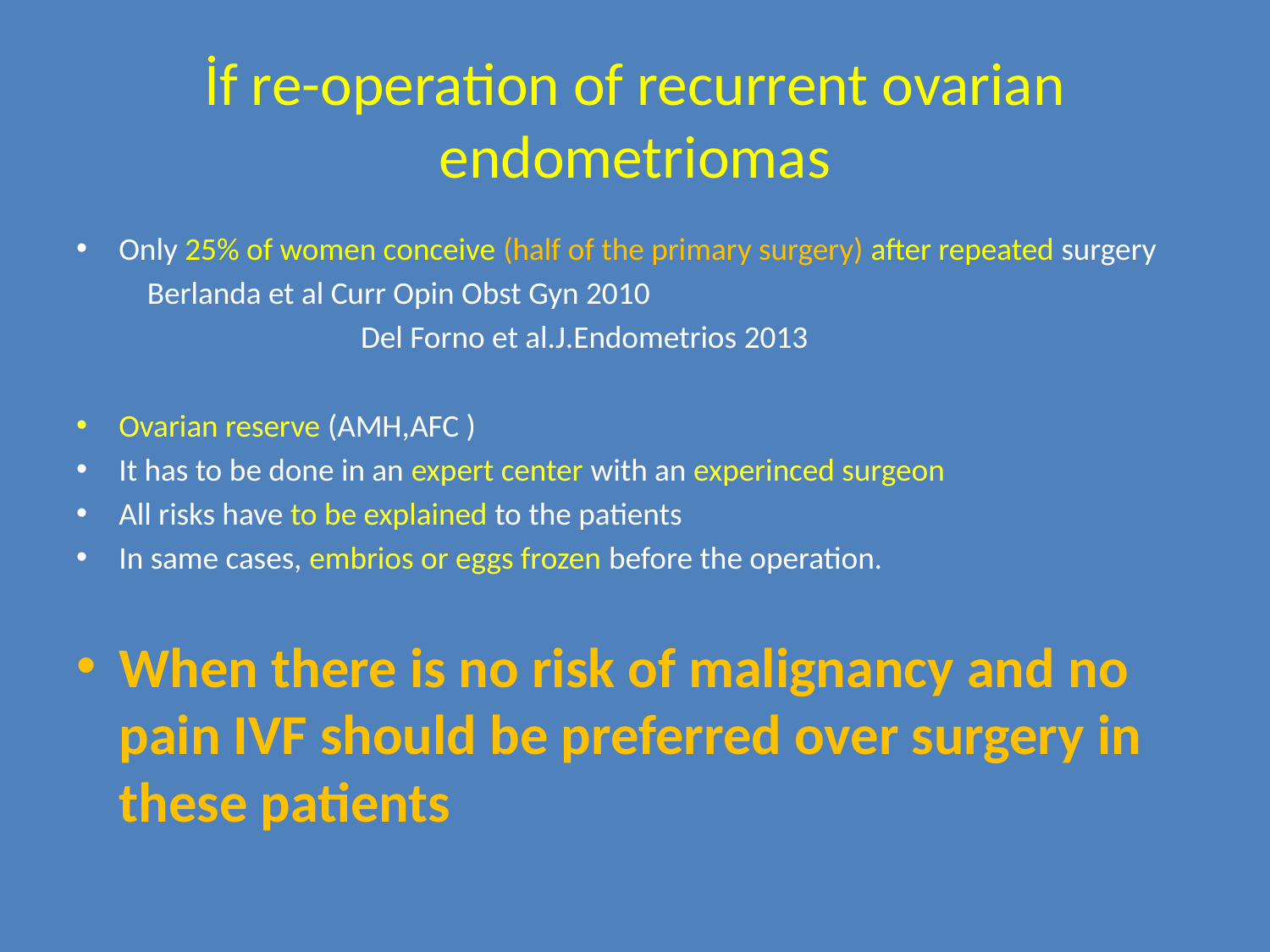

# İf re-operation of recurrent ovarian endometriomas
Only 25% of women conceive (half of the primary surgery) after repeated surgery
			Berlanda et al Curr Opin Obst Gyn 2010
                                  	Del Forno et al.J.Endometrios 2013

Ovarian reserve (AMH,AFC )
It has to be done in an expert center with an experinced surgeon
All risks have to be explained to the patients
In same cases, embrios or eggs frozen before the operation.

When there is no risk of malignancy and no pain IVF should be preferred over surgery in these patients